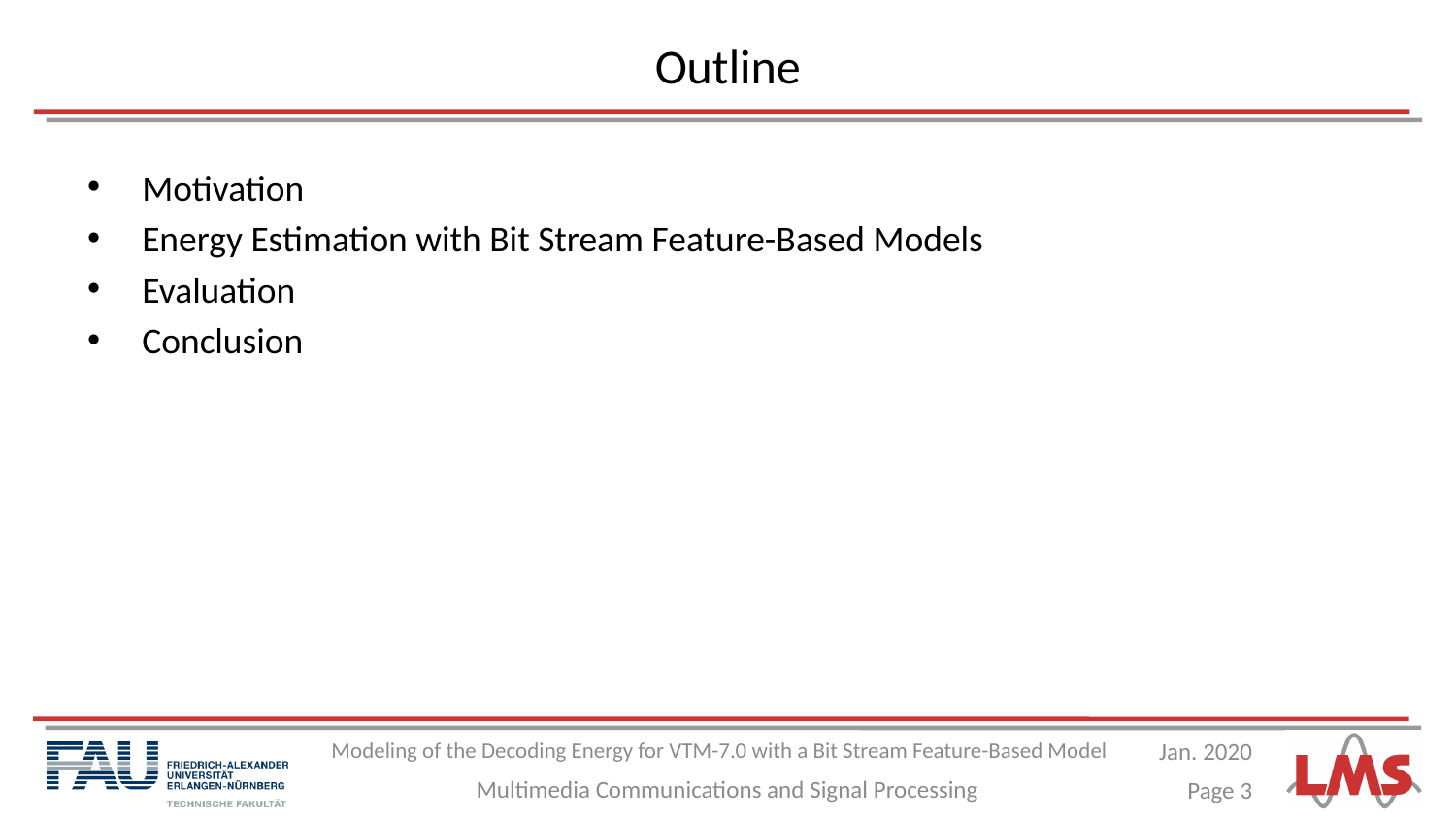

# Outline
Motivation
Energy Estimation with Bit Stream Feature-Based Models
Evaluation
Conclusion